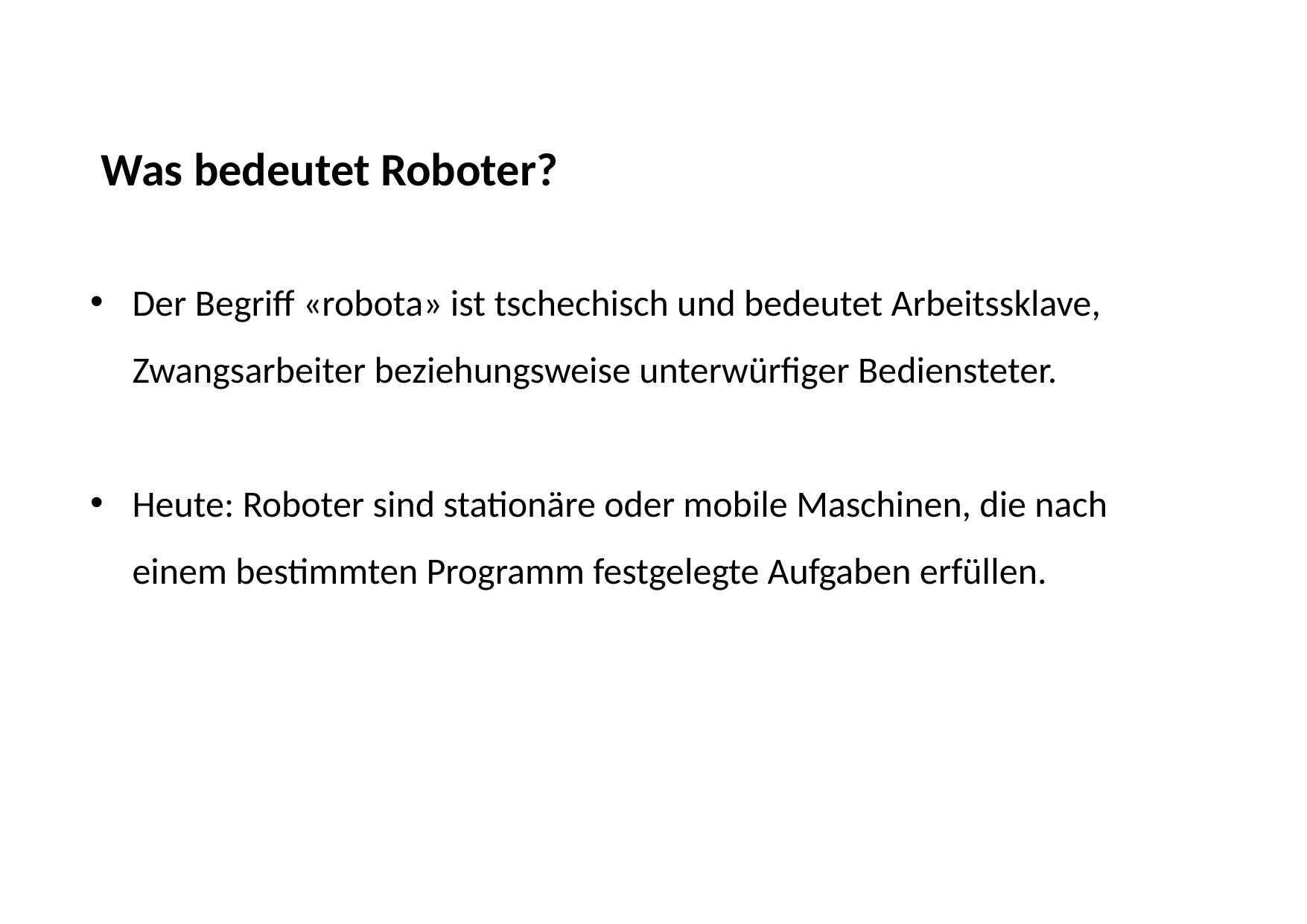

# Was bedeutet Roboter?
Der Begriff «robota» ist tschechisch und bedeutet Arbeitssklave, Zwangsarbeiter beziehungsweise unterwürfiger Bediensteter.

Heute: Roboter sind stationäre oder mobile Maschinen, die nach einem bestimmten Programm festgelegte Aufgaben erfüllen.